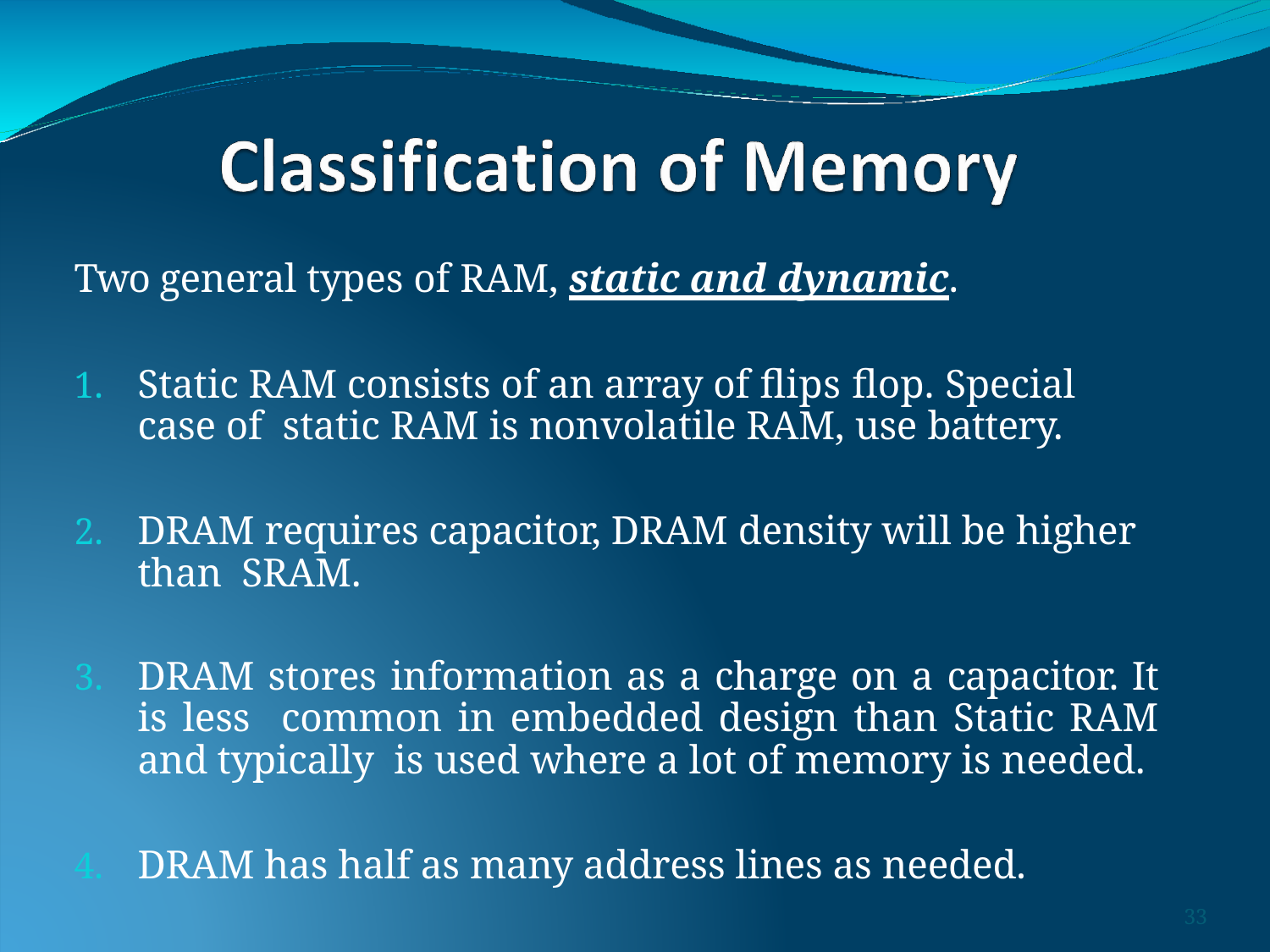

Two general types of RAM, static and dynamic.

Static RAM consists of an array of flips flop. Special case of  static RAM is nonvolatile RAM, use battery.

DRAM requires capacitor, DRAM density will be higher than  SRAM.

DRAM stores information as a charge on a capacitor. It is less  common in embedded design than Static RAM and typically  is used where a lot of memory is needed.

DRAM has half as many address lines as needed.
33